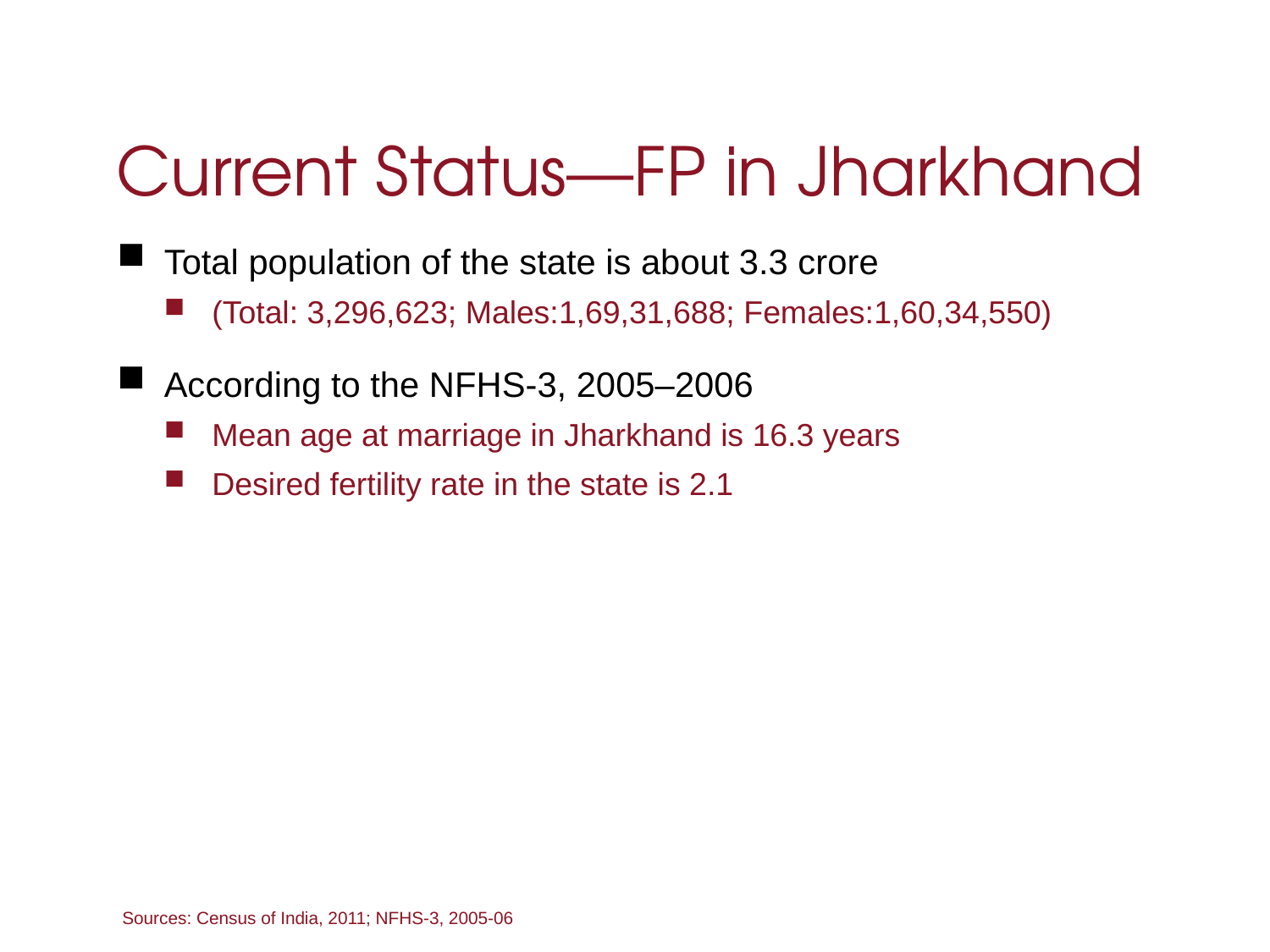

# Current Status—FP in Jharkhand
Total population of the state is about 3.3 crore
(Total: 3,296,623; Males:1,69,31,688; Females:1,60,34,550)
According to the NFHS-3, 2005–2006
Mean age at marriage in Jharkhand is 16.3 years
Desired fertility rate in the state is 2.1

Sources: Census of India, 2011; NFHS-3, 2005-06